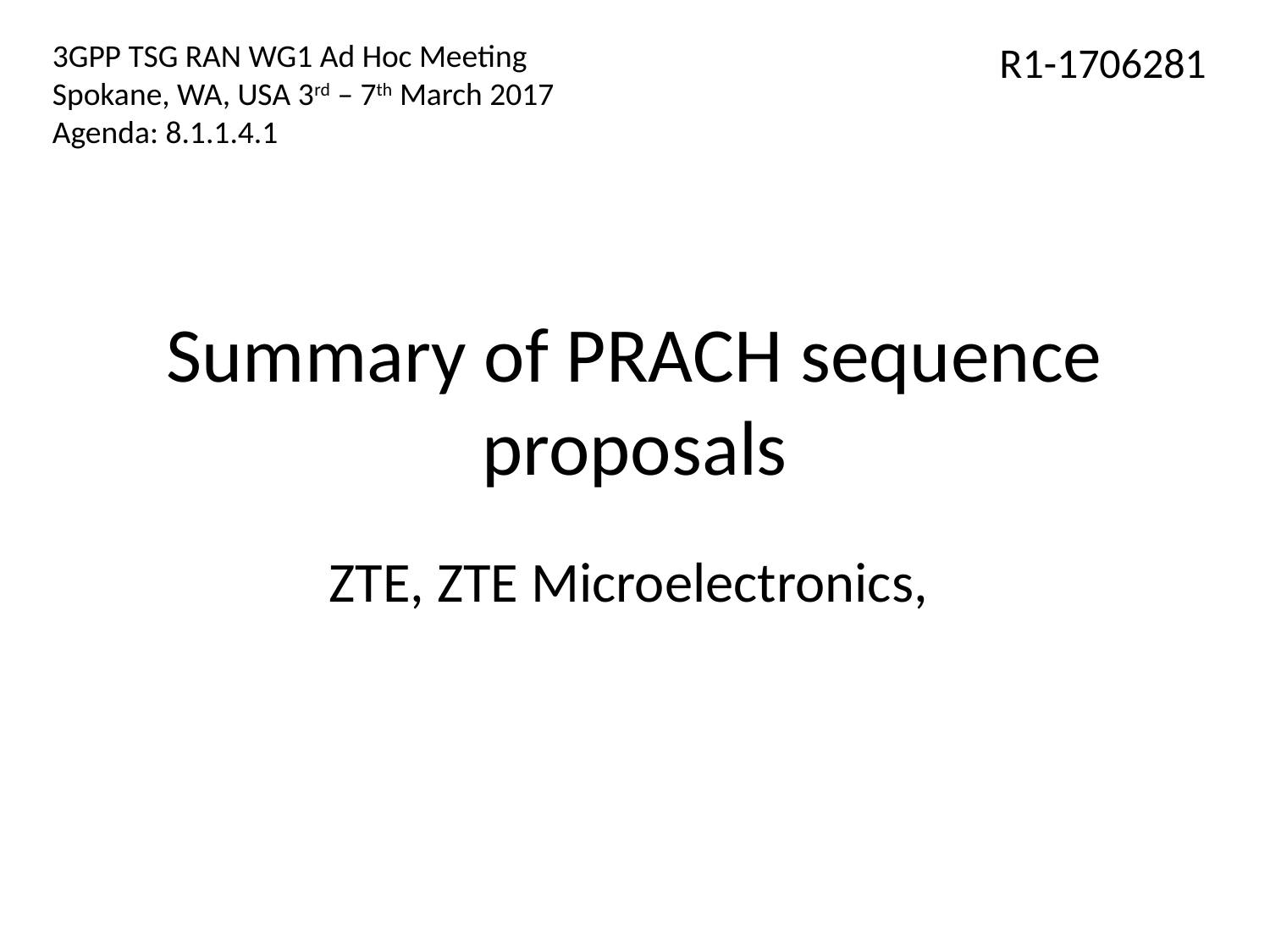

3GPP TSG RAN WG1 Ad Hoc Meeting
Spokane, WA, USA 3rd – 7th March 2017
Agenda: 8.1.1.4.1
R1-1706281
# Summary of PRACH sequence proposals
ZTE, ZTE Microelectronics,